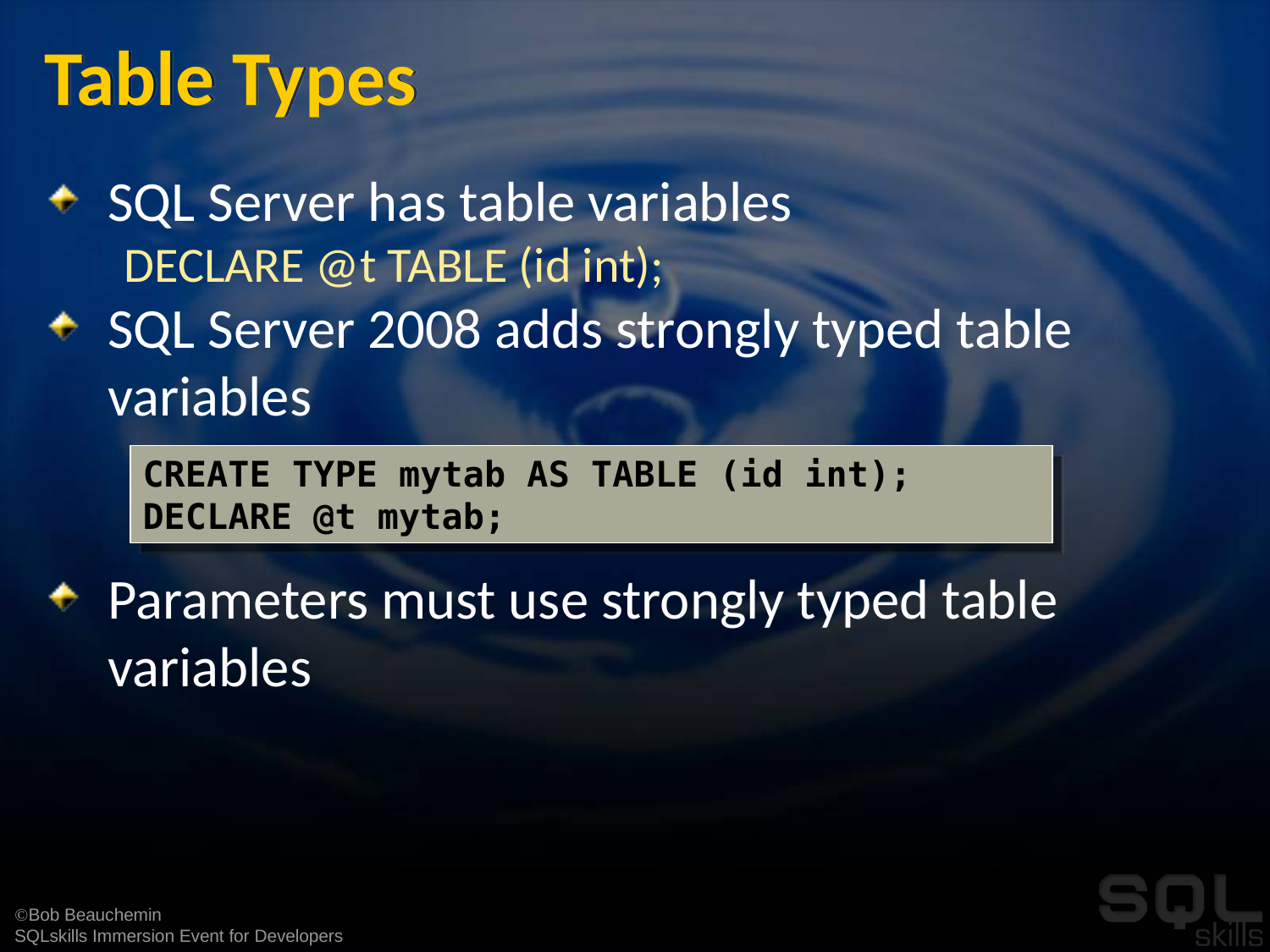

# Table Types
SQL Server has table variables
DECLARE @t TABLE (id int);
SQL Server 2008 adds strongly typed table variables

Parameters must use strongly typed table variables
CREATE TYPE mytab AS TABLE (id int);
DECLARE @t mytab;